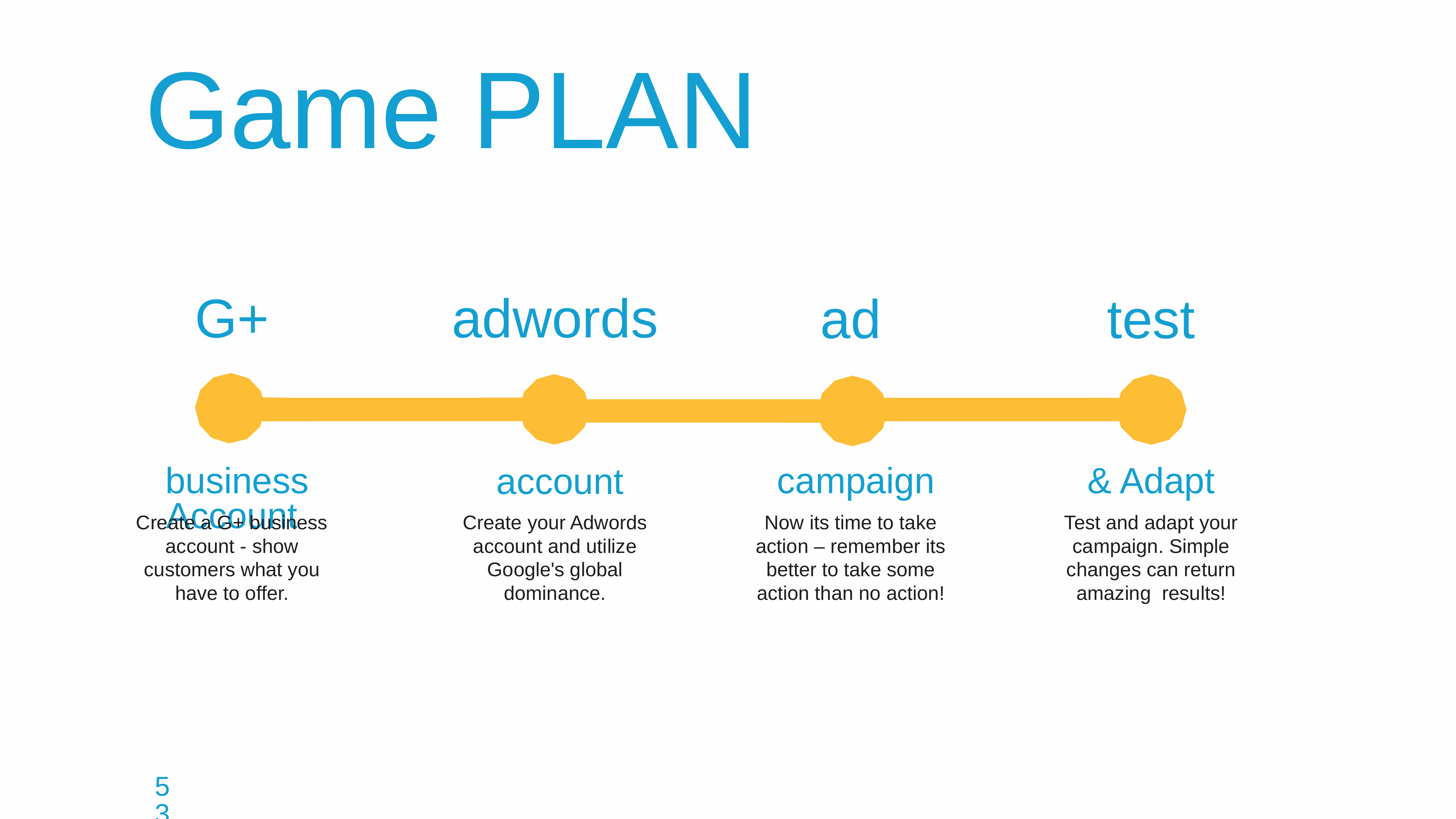

Game PLAN
G+
 business Account
Create a G+ business account - show customers what you have to offer.
adwords
 account
Create your Adwords account and utilize Google's global dominance.
ad
 campaign
Now its time to take action – remember its better to take some action than no action!
test
& Adapt
Test and adapt your campaign. Simple changes can return amazing  results!

53